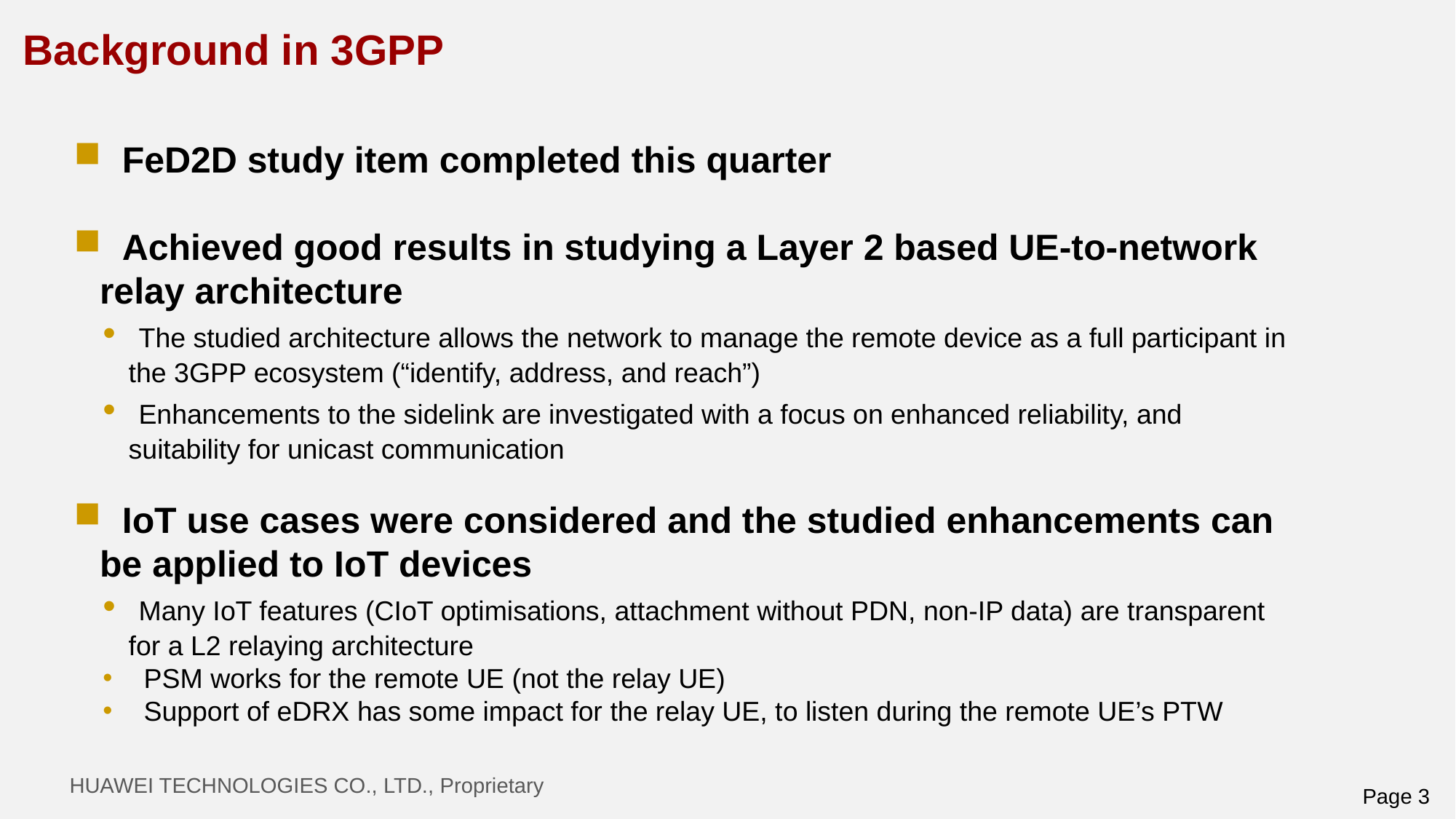

# Background in 3GPP
  FeD2D study item completed this quarter

  Achieved good results in studying a Layer 2 based UE-to-network relay architecture
 The studied architecture allows the network to manage the remote device as a full participant in the 3GPP ecosystem (“identify, address, and reach”)
 Enhancements to the sidelink are investigated with a focus on enhanced reliability, and suitability for unicast communication

  IoT use cases were considered and the studied enhancements can be applied to IoT devices
 Many IoT features (CIoT optimisations, attachment without PDN, non-IP data) are transparent for a L2 relaying architecture
  PSM works for the remote UE (not the relay UE)
  Support of eDRX has some impact for the relay UE, to listen during the remote UE’s PTW